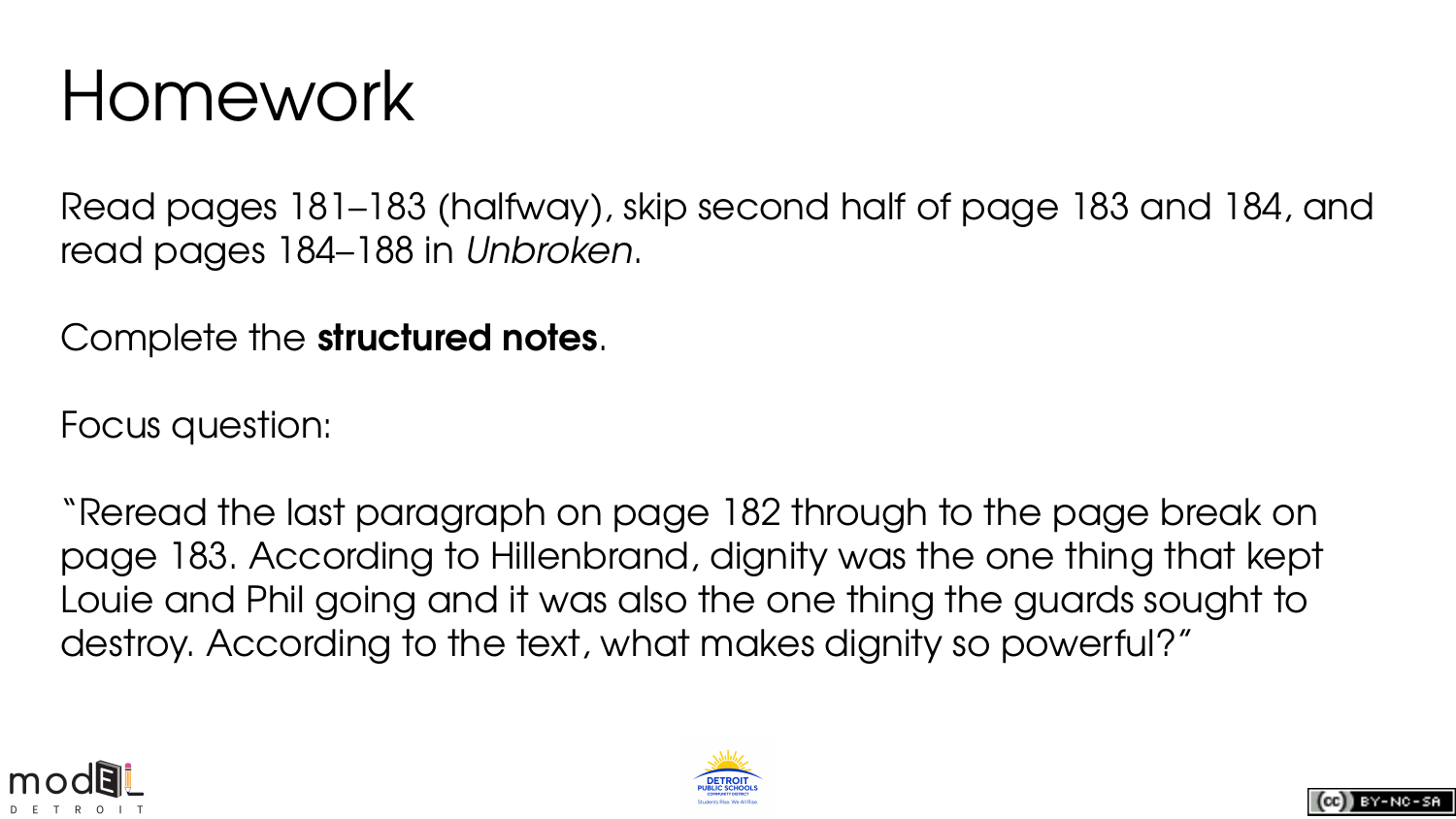

# Homework
Read pages 181–183 (halfway), skip second half of page 183 and 184, and read pages 184–188 in Unbroken.

Complete the structured notes.

Focus question:

“Reread the last paragraph on page 182 through to the page break on page 183. According to Hillenbrand, dignity was the one thing that kept Louie and Phil going and it was also the one thing the guards sought to destroy. According to the text, what makes dignity so powerful?”